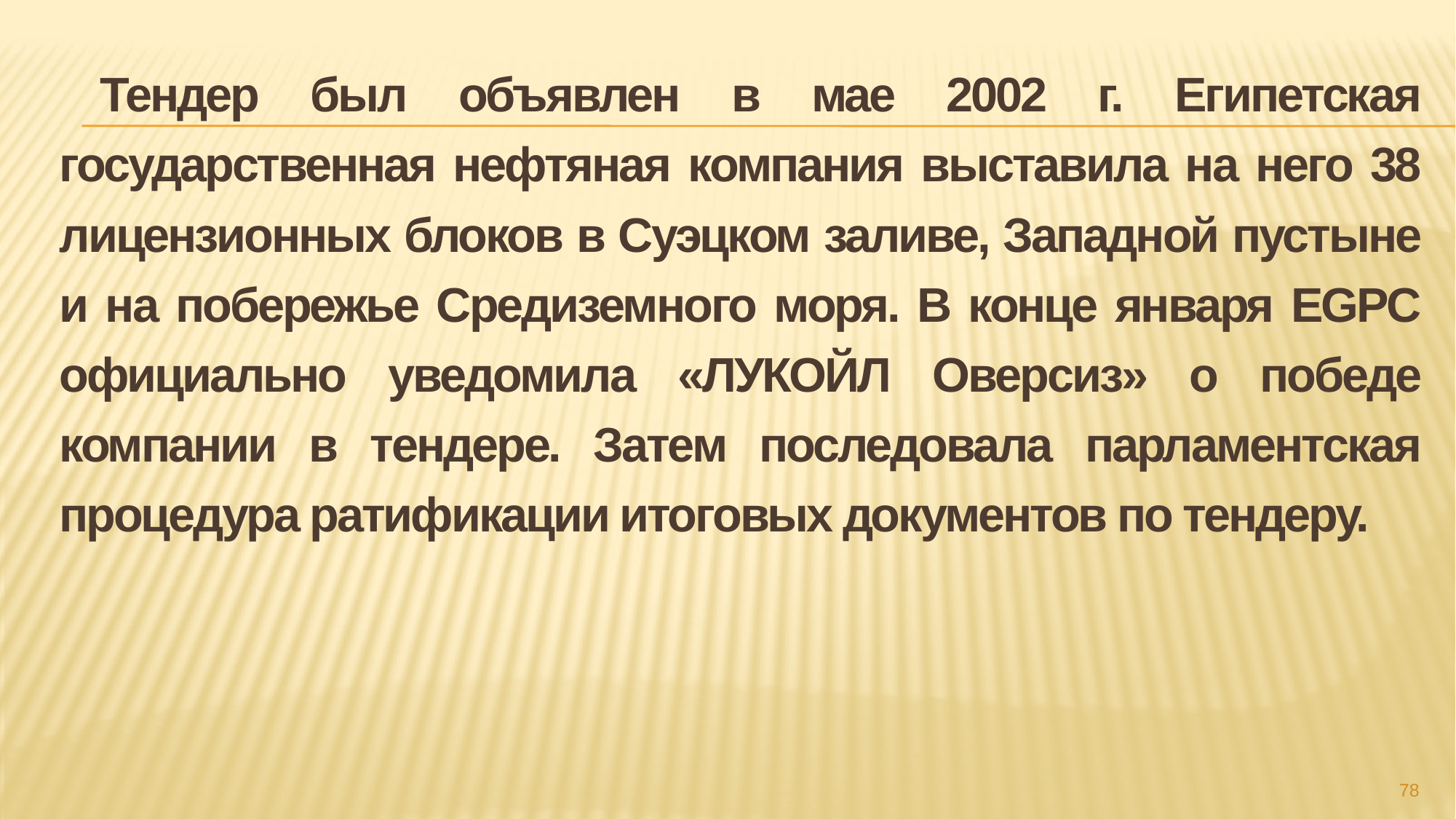

Тендер был объявлен в мае 2002 г. Египетская государственная нефтяная компания выставила на него 38 лицензионных блоков в Суэцком заливе, Западной пустыне и на побережье Средиземного моря. В конце января EGPC официально уведомила «ЛУКОЙЛ Оверсиз» о победе компании в тендере. Затем последовала парламентская процедура ратификации итоговых документов по тендеру.
#
78